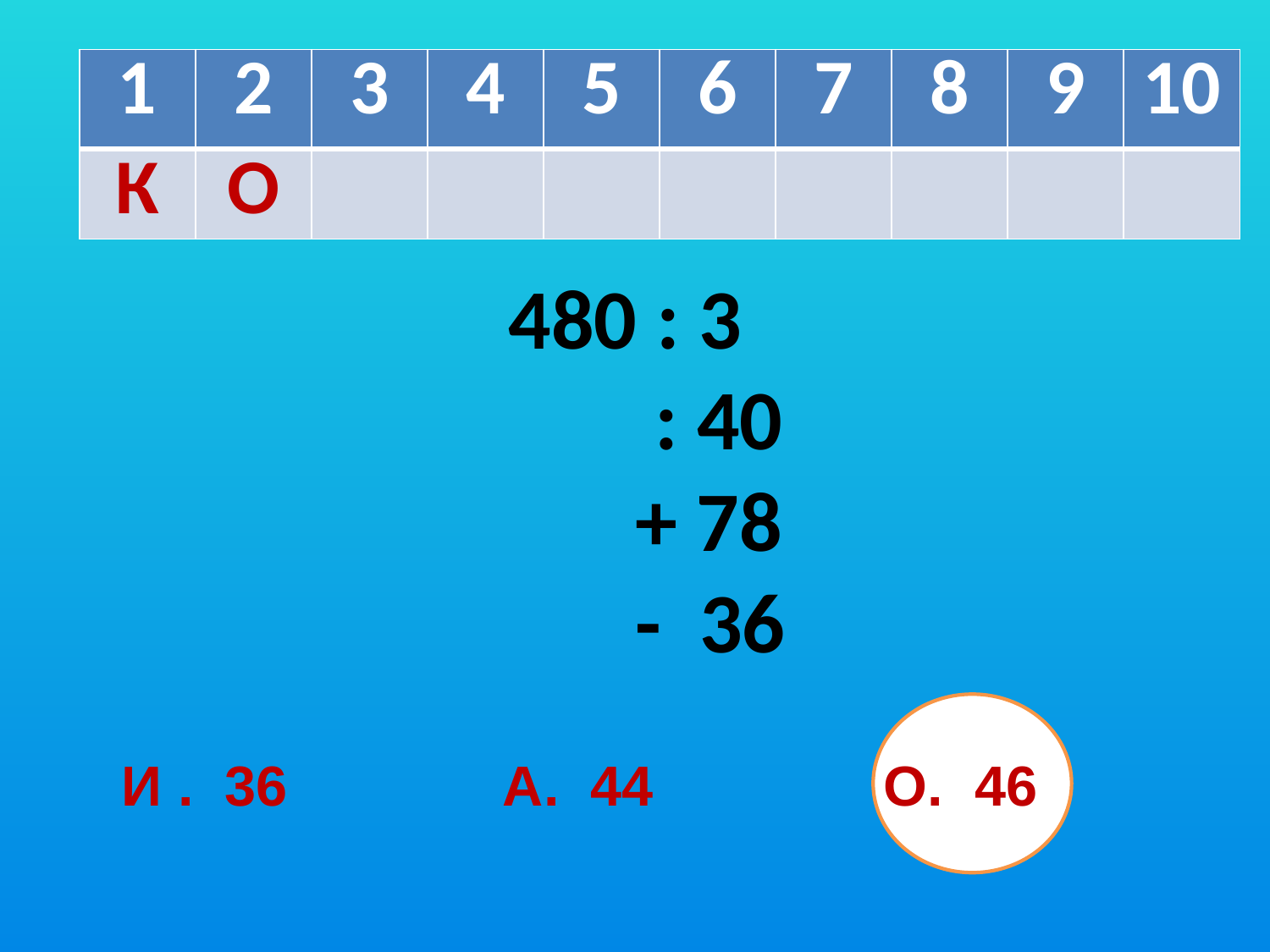

| 1 | 2 | 3 | 4 | 5 | 6 | 7 | 8 | 9 | 10 |
| --- | --- | --- | --- | --- | --- | --- | --- | --- | --- |
| К | О |  |  |  |  |  |  |  |  |
480 : 3
 	 : 40
  	+ 78
   	-  36

И .  36		А.  44		О.  46